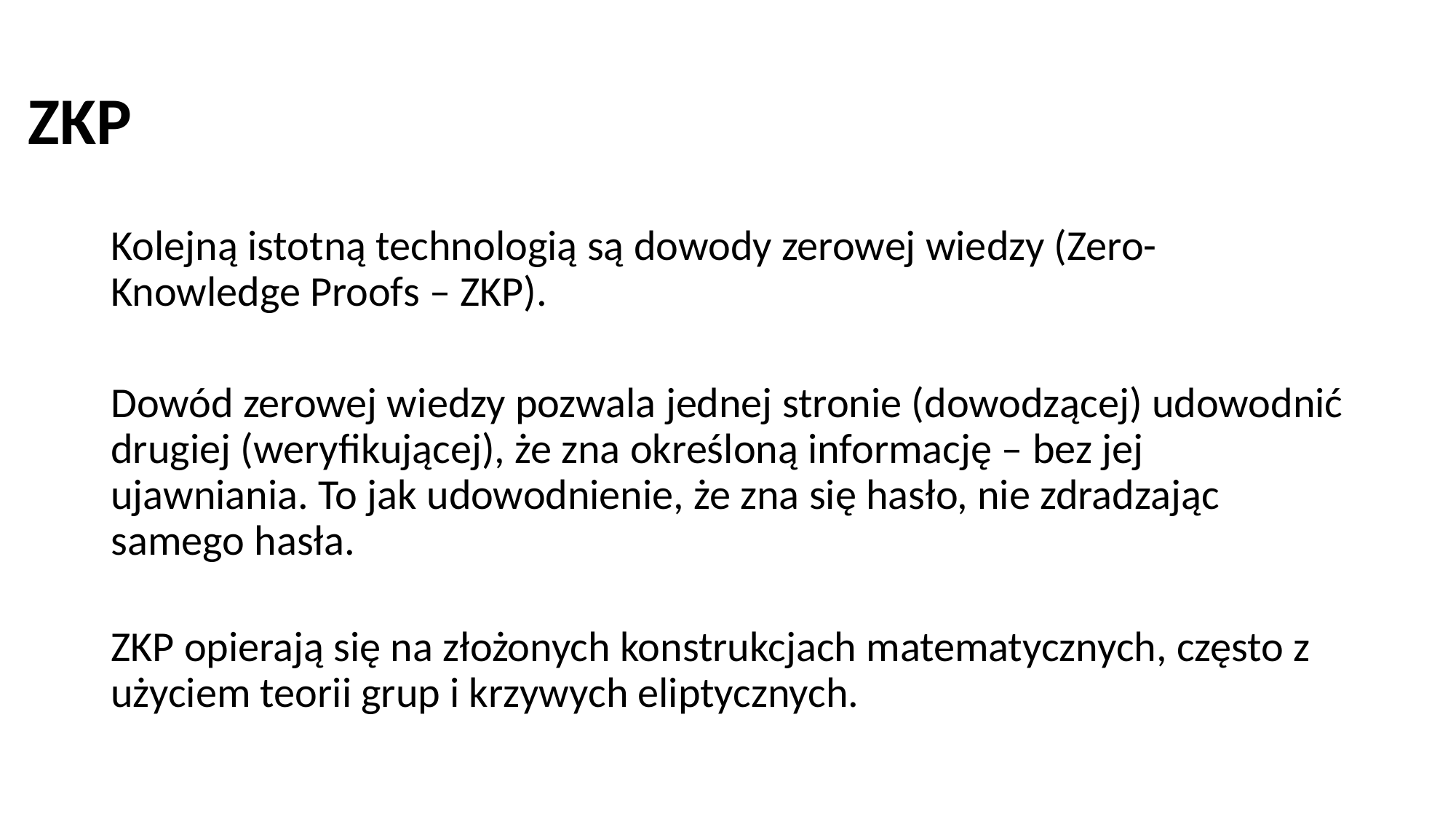

# ZKP
Kolejną istotną technologią są dowody zerowej wiedzy (Zero-Knowledge Proofs – ZKP).
Dowód zerowej wiedzy pozwala jednej stronie (dowodzącej) udowodnić drugiej (weryfikującej), że zna określoną informację – bez jej ujawniania. To jak udowodnienie, że zna się hasło, nie zdradzając samego hasła.
ZKP opierają się na złożonych konstrukcjach matematycznych, często z użyciem teorii grup i krzywych eliptycznych.